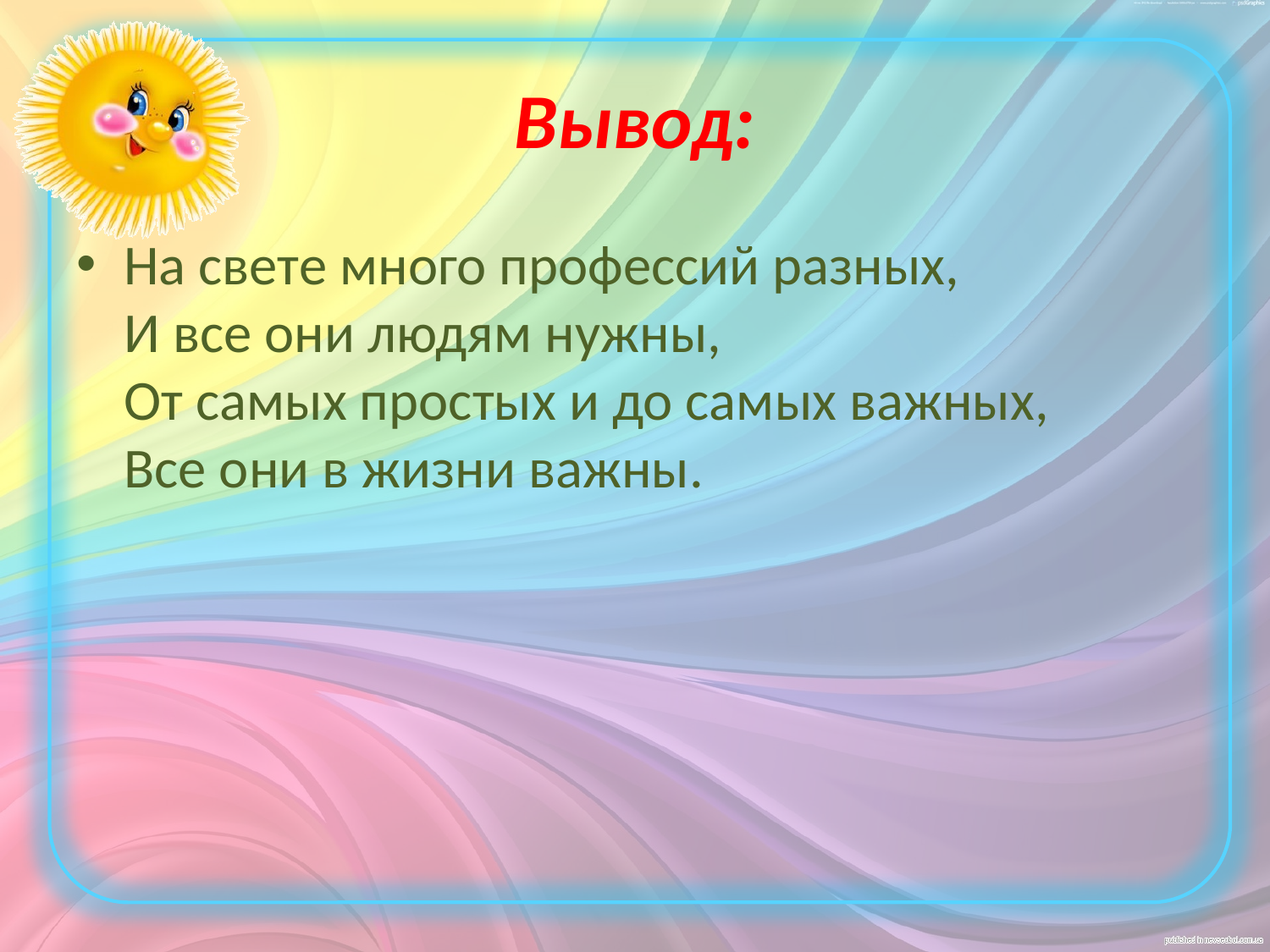

# Вывод:
На свете много профессий разных,
И все они людям нужны,
От самых простых и до самых важных,
Все они в жизни важны.